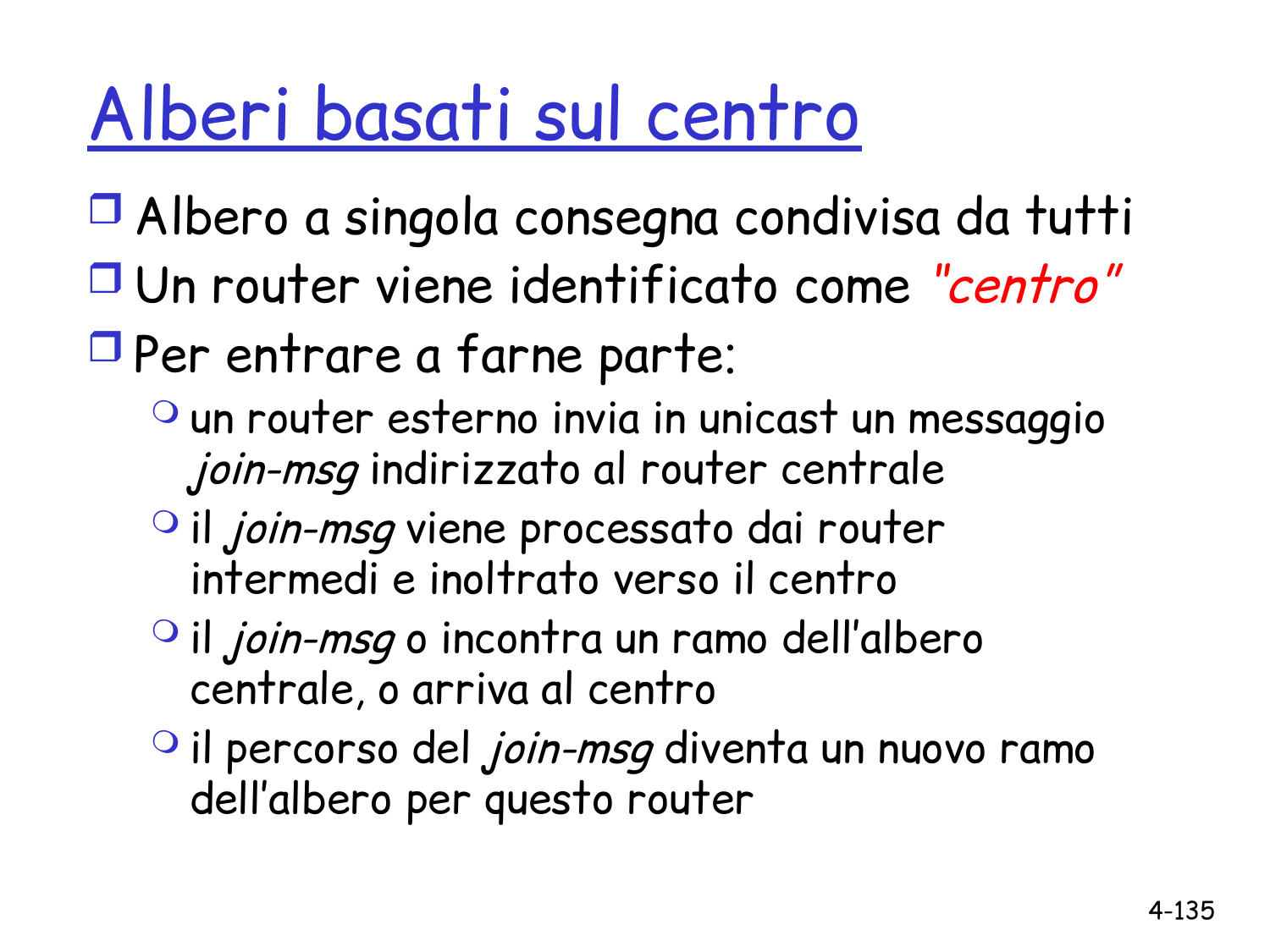

Alberi basati sul centro
Albero a singola consegna condivisa da tutti
Un router viene identificato come “centro”
Per entrare a farne parte:
un router esterno invia in unicast un messaggio join-msg indirizzato al router centrale
il join-msg viene processato dai router intermedi e inoltrato verso il centro
il join-msg o incontra un ramo dell’albero centrale, o arriva al centro
il percorso del join-msg diventa un nuovo ramo dell’albero per questo router
4-135